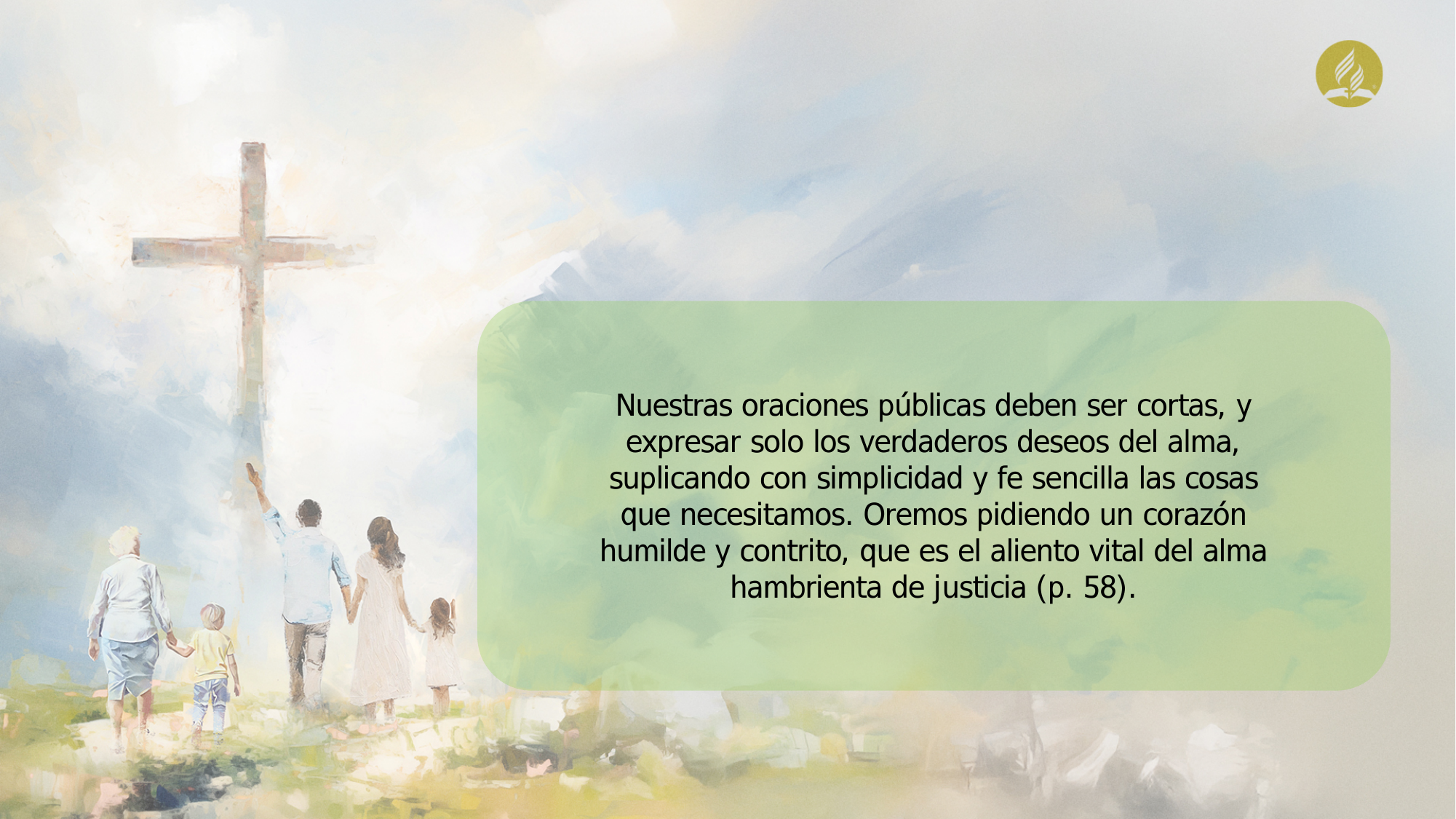

Nuestras oraciones públicas deben ser cortas, y expresar solo los verdaderos deseos del alma, suplicando con simplicidad y fe sencilla las cosas que necesitamos. Oremos pidiendo un corazón humilde y contrito, que es el aliento vital del alma hambrienta de justicia (p. 58).